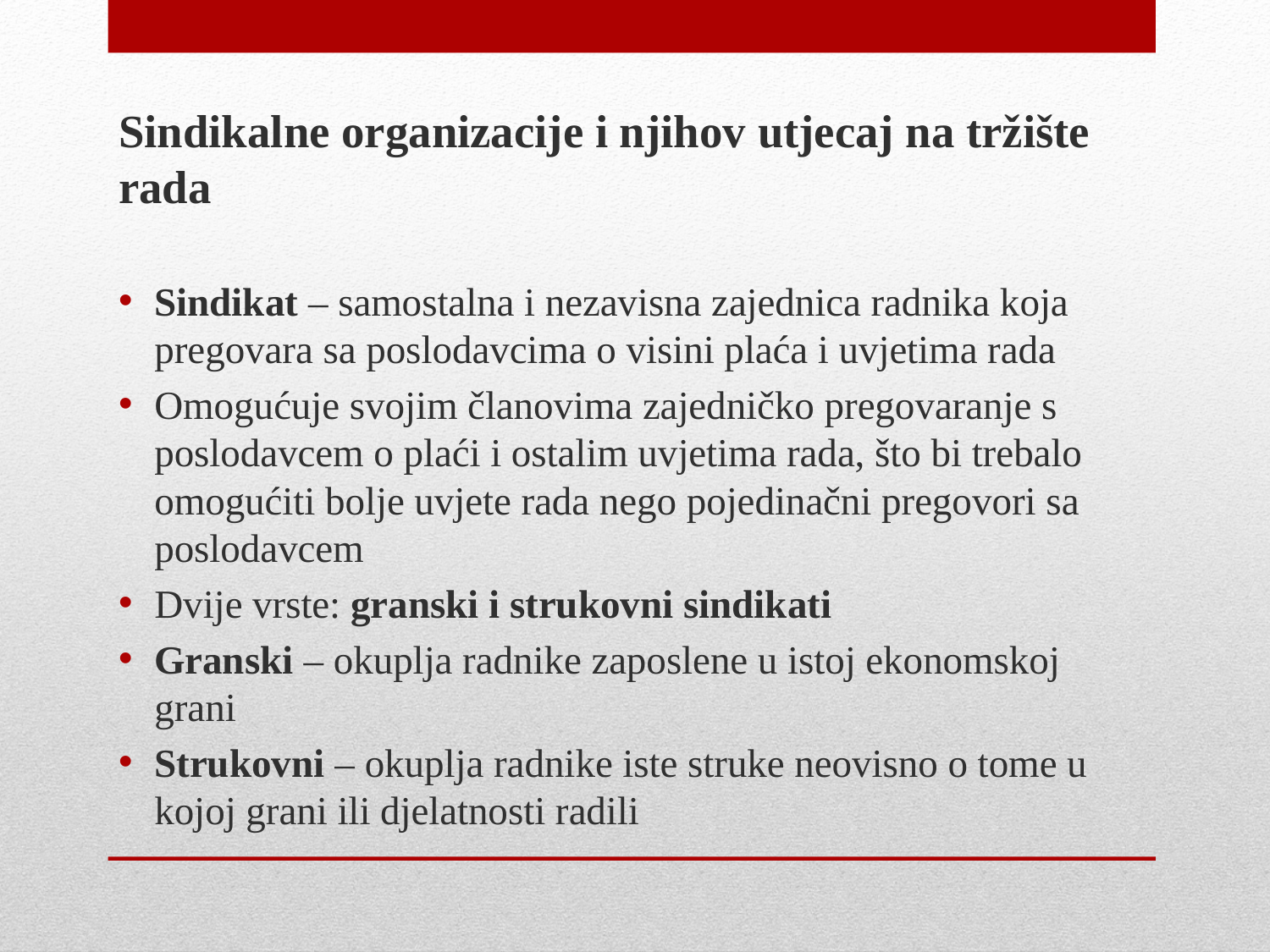

Sindikalne organizacije i njihov utjecaj na tržište rada

Sindikat – samostalna i nezavisna zajednica radnika koja pregovara sa poslodavcima o visini plaća i uvjetima rada
Omogućuje svojim članovima zajedničko pregovaranje s poslodavcem o plaći i ostalim uvjetima rada, što bi trebalo omogućiti bolje uvjete rada nego pojedinačni pregovori sa poslodavcem
Dvije vrste: granski i strukovni sindikati
Granski – okuplja radnike zaposlene u istoj ekonomskoj grani
Strukovni – okuplja radnike iste struke neovisno o tome u kojoj grani ili djelatnosti radili